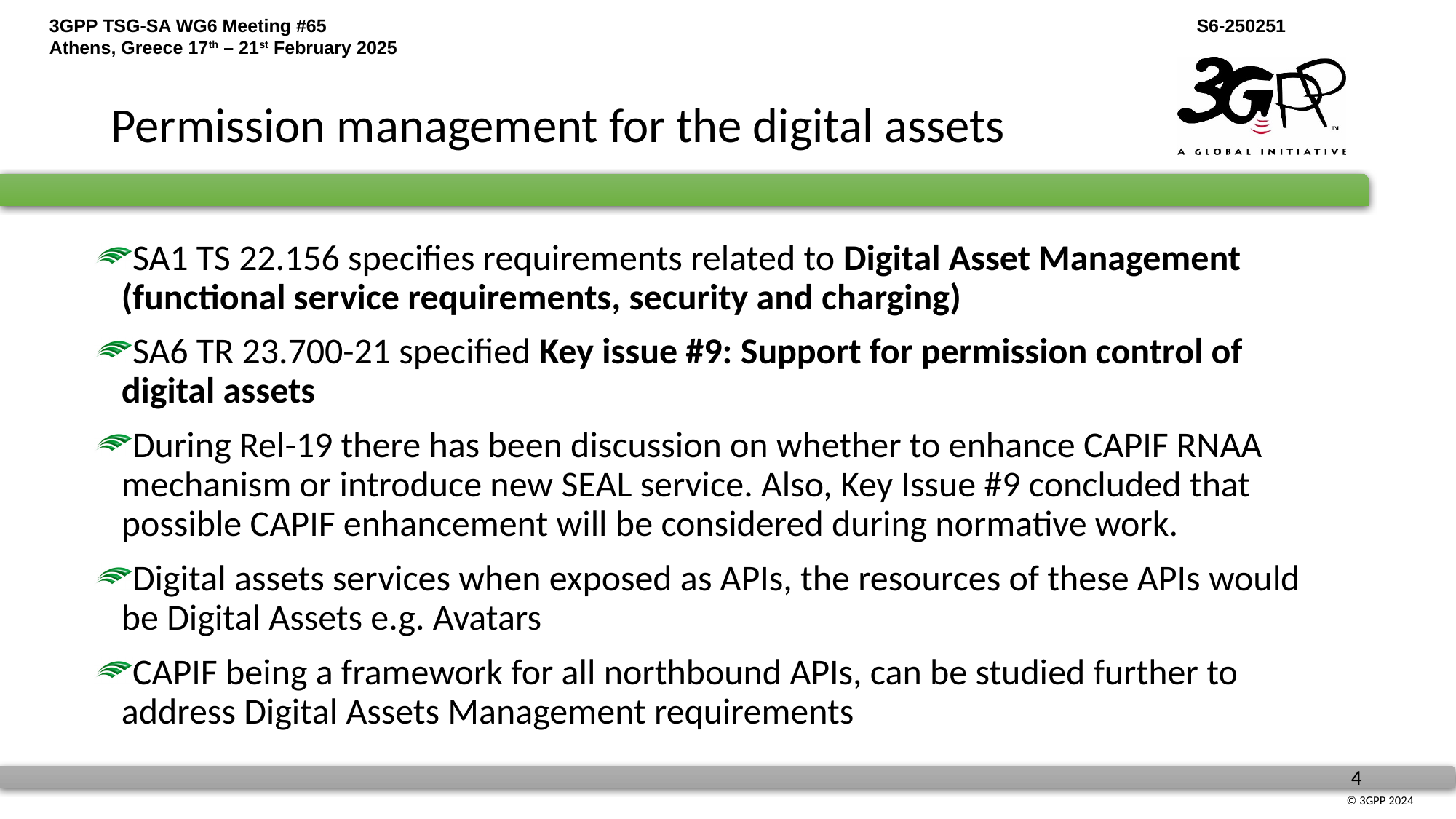

# Permission management for the digital assets
SA1 TS 22.156 specifies requirements related to Digital Asset Management (functional service requirements, security and charging)
SA6 TR 23.700-21 specified Key issue #9: Support for permission control of digital assets
During Rel-19 there has been discussion on whether to enhance CAPIF RNAA mechanism or introduce new SEAL service. Also, Key Issue #9 concluded that possible CAPIF enhancement will be considered during normative work.
Digital assets services when exposed as APIs, the resources of these APIs would be Digital Assets e.g. Avatars
CAPIF being a framework for all northbound APIs, can be studied further to address Digital Assets Management requirements